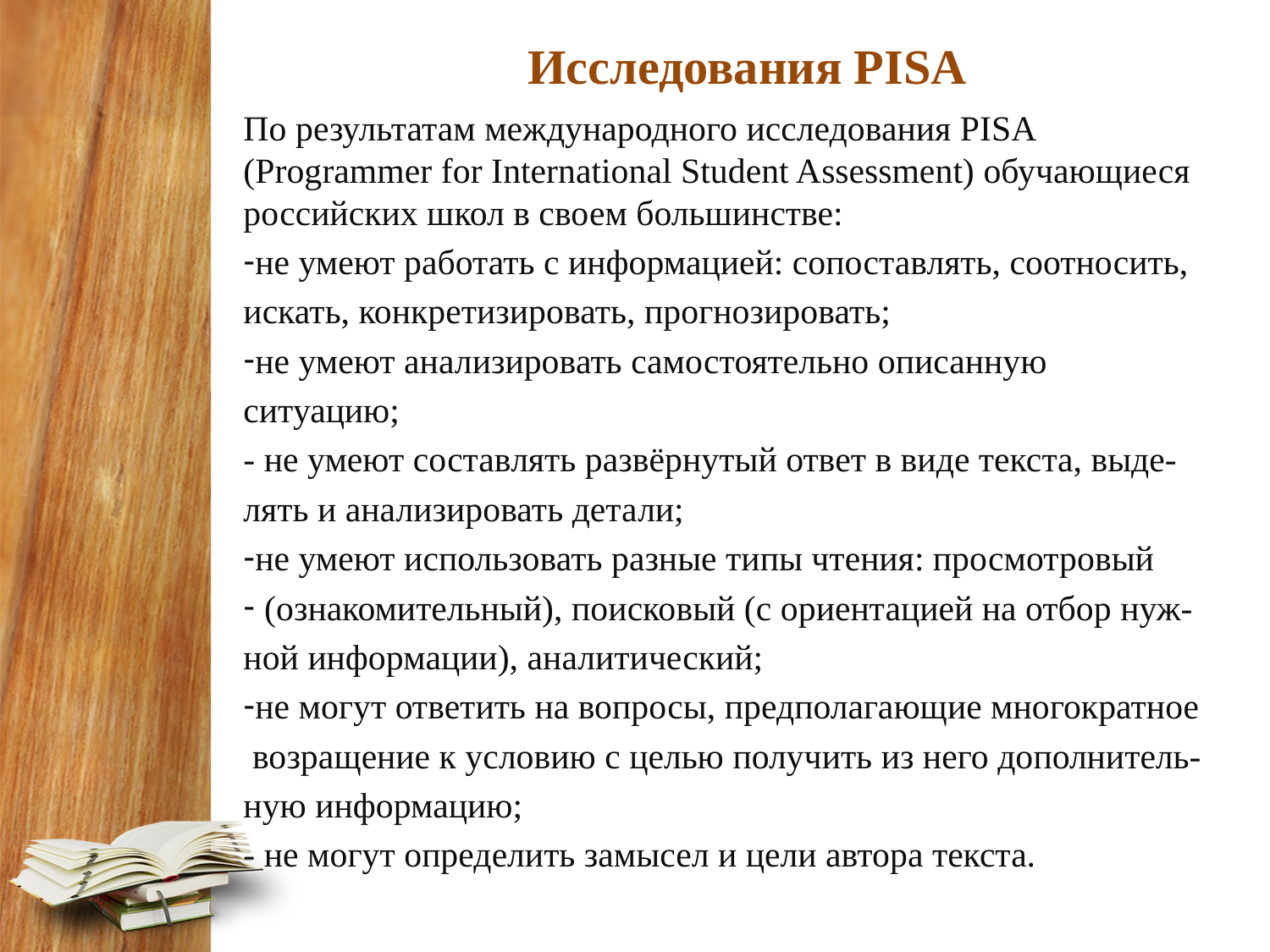

# Исследования PISA
По результатам международного исследования PISA (Programmer for International Student Assessment) обучающиеся российских школ в своем большинстве:
не умеют работать с информацией: сопоставлять, соотносить,
искать, конкретизировать, прогнозировать;
не умеют анализировать самостоятельно описанную
ситуацию;
- не умеют составлять развёрнутый ответ в виде текста, выде-
лять и анализировать детали;
не умеют использовать разные типы чтения: просмотровый
 (ознакомительный), поисковый (с ориентацией на отбор нуж-
ной информации), аналитический;
не могут ответить на вопросы, предполагающие многократное
 возращение к условию с целью получить из него дополнитель-
ную информацию;
- не могут определить замысел и цели автора текста.